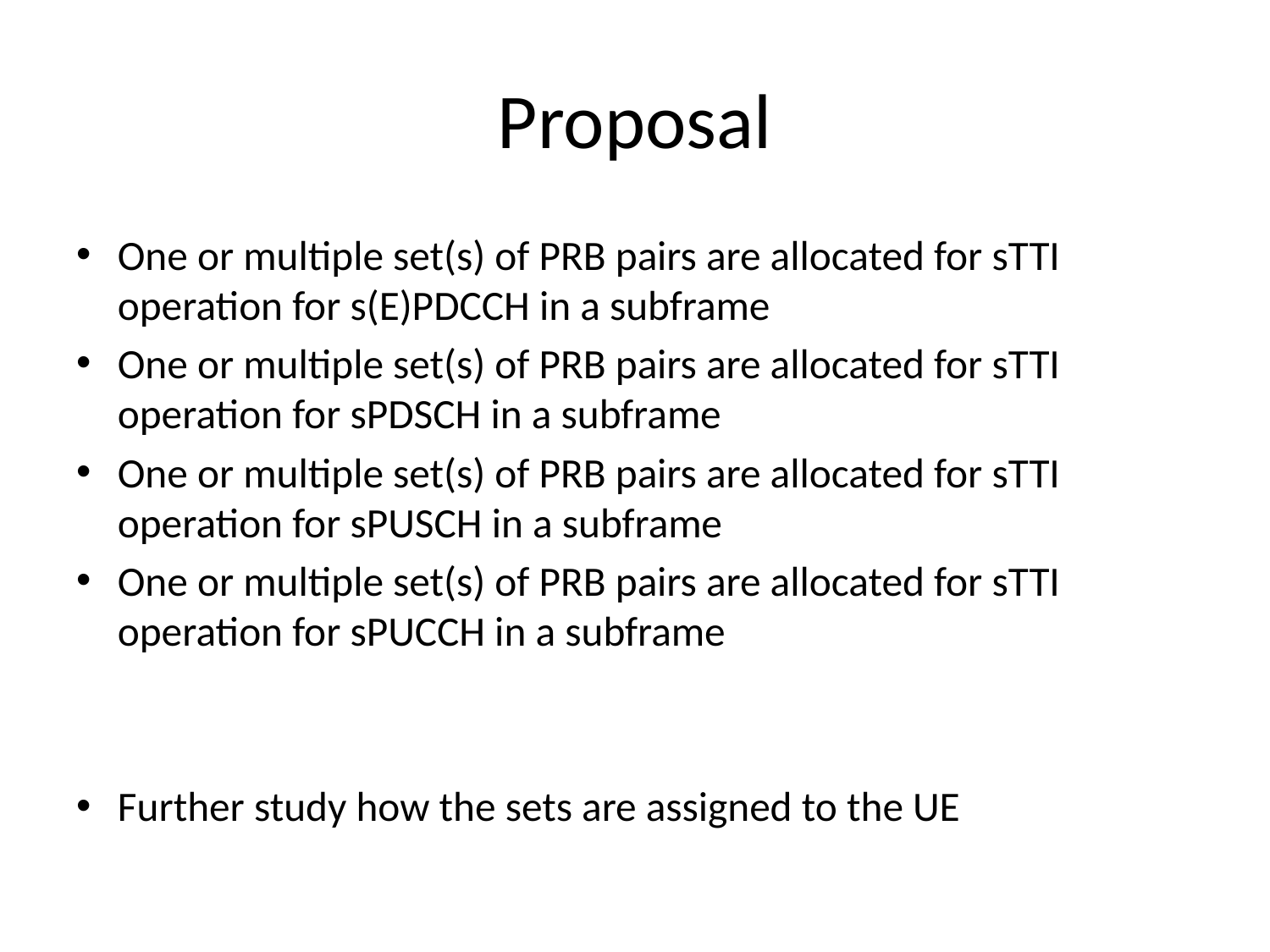

# Proposal
One or multiple set(s) of PRB pairs are allocated for sTTI operation for s(E)PDCCH in a subframe
One or multiple set(s) of PRB pairs are allocated for sTTI operation for sPDSCH in a subframe
One or multiple set(s) of PRB pairs are allocated for sTTI operation for sPUSCH in a subframe
One or multiple set(s) of PRB pairs are allocated for sTTI operation for sPUCCH in a subframe

Further study how the sets are assigned to the UE